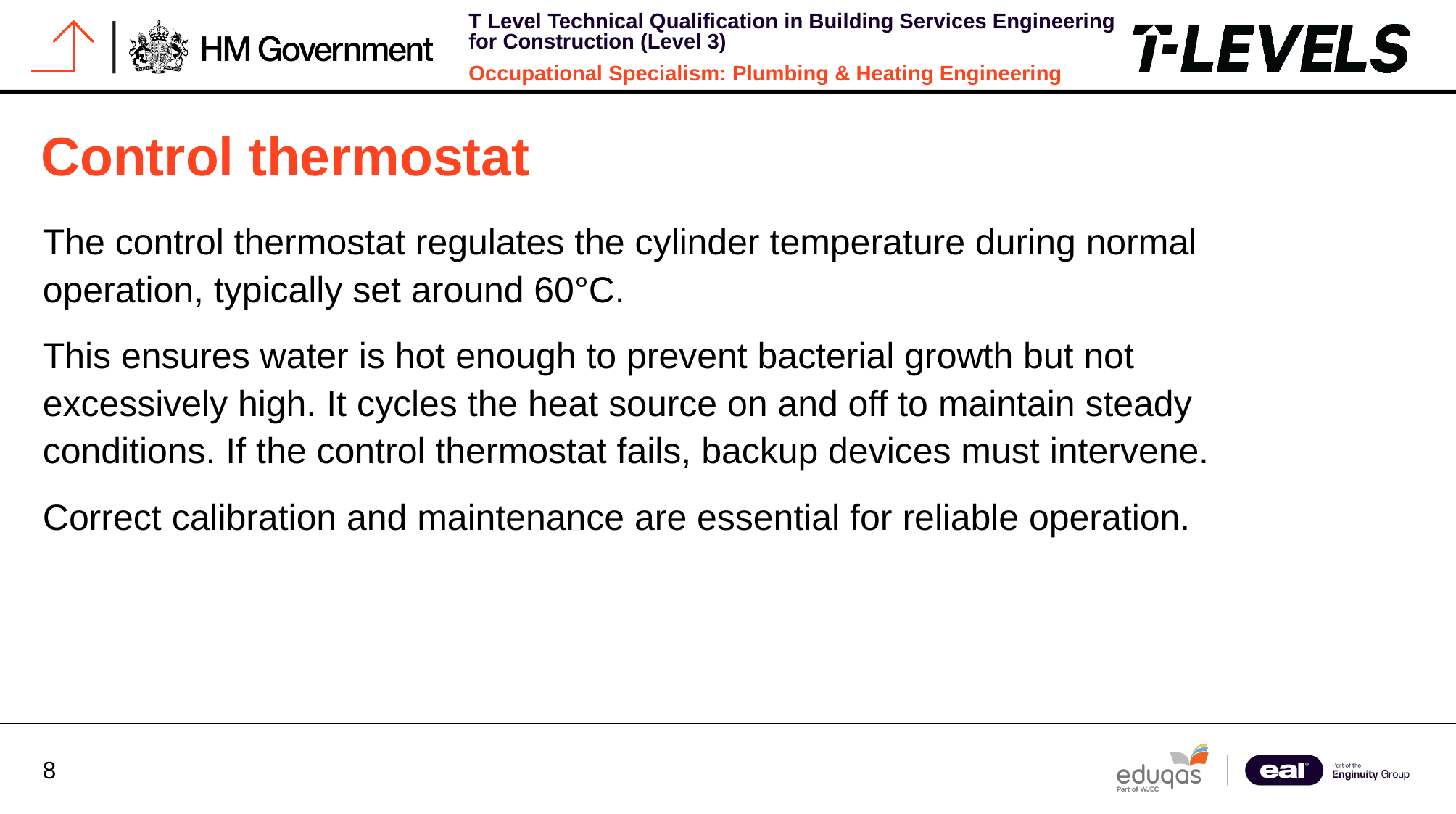

# Control thermostat
The control thermostat regulates the cylinder temperature during normal operation, typically set around 60°C.
This ensures water is hot enough to prevent bacterial growth but not excessively high. It cycles the heat source on and off to maintain steady conditions. If the control thermostat fails, backup devices must intervene.
Correct calibration and maintenance are essential for reliable operation.